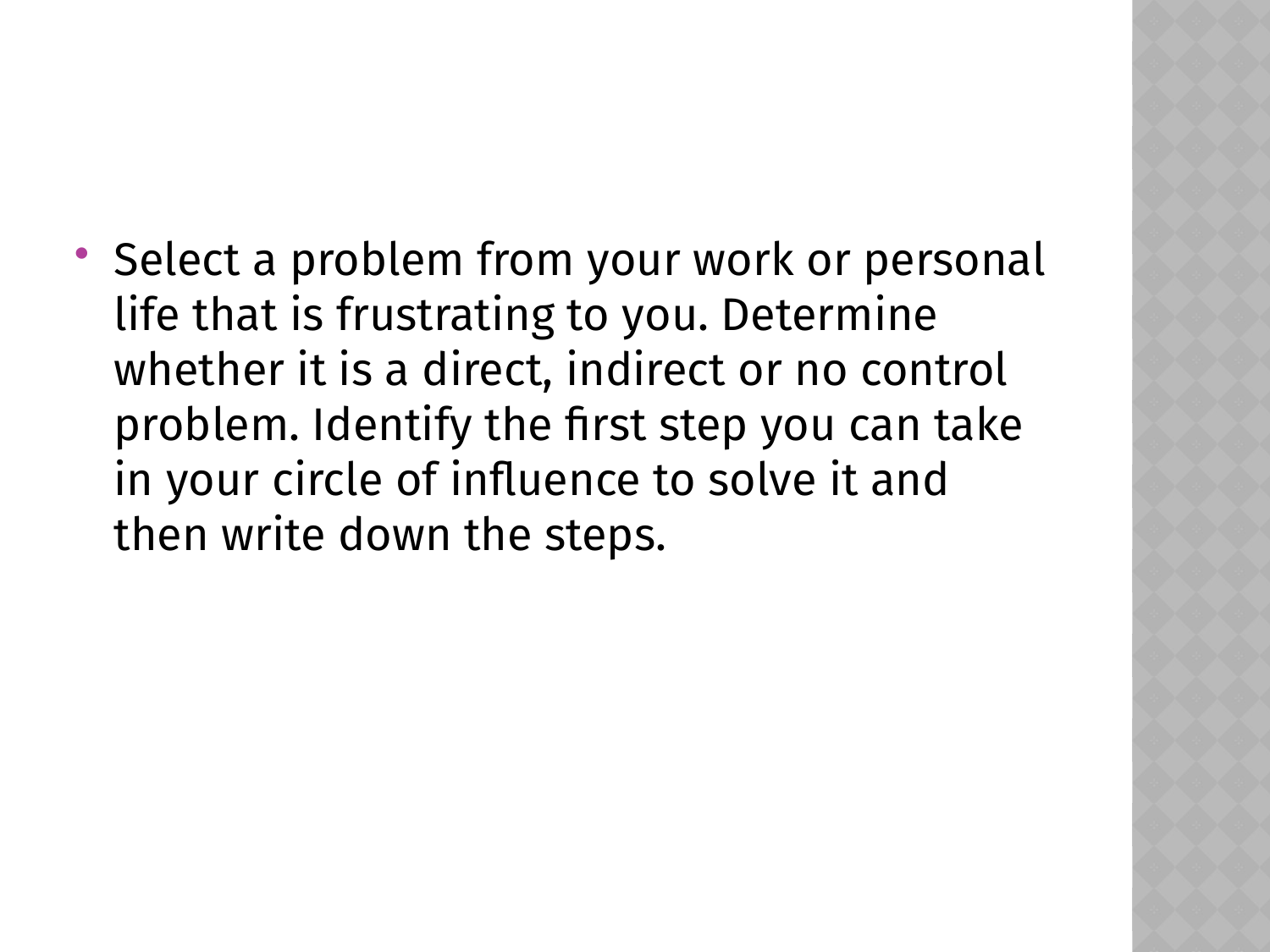

#
Select a problem from your work or personal life that is frustrating to you. Determine whether it is a direct, indirect or no control problem. Identify the first step you can take in your circle of influence to solve it and then write down the steps.